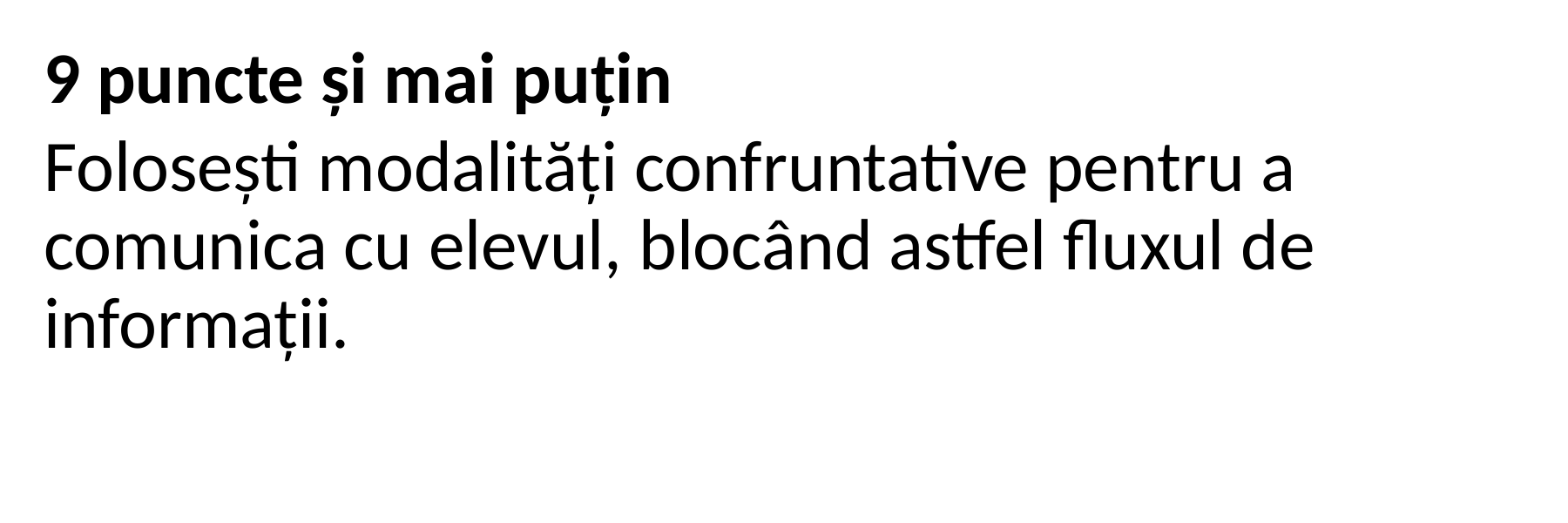

9 puncte și mai puțin
Folosești modalități confruntative pentru a comunica cu elevul, blocând astfel fluxul de informații.